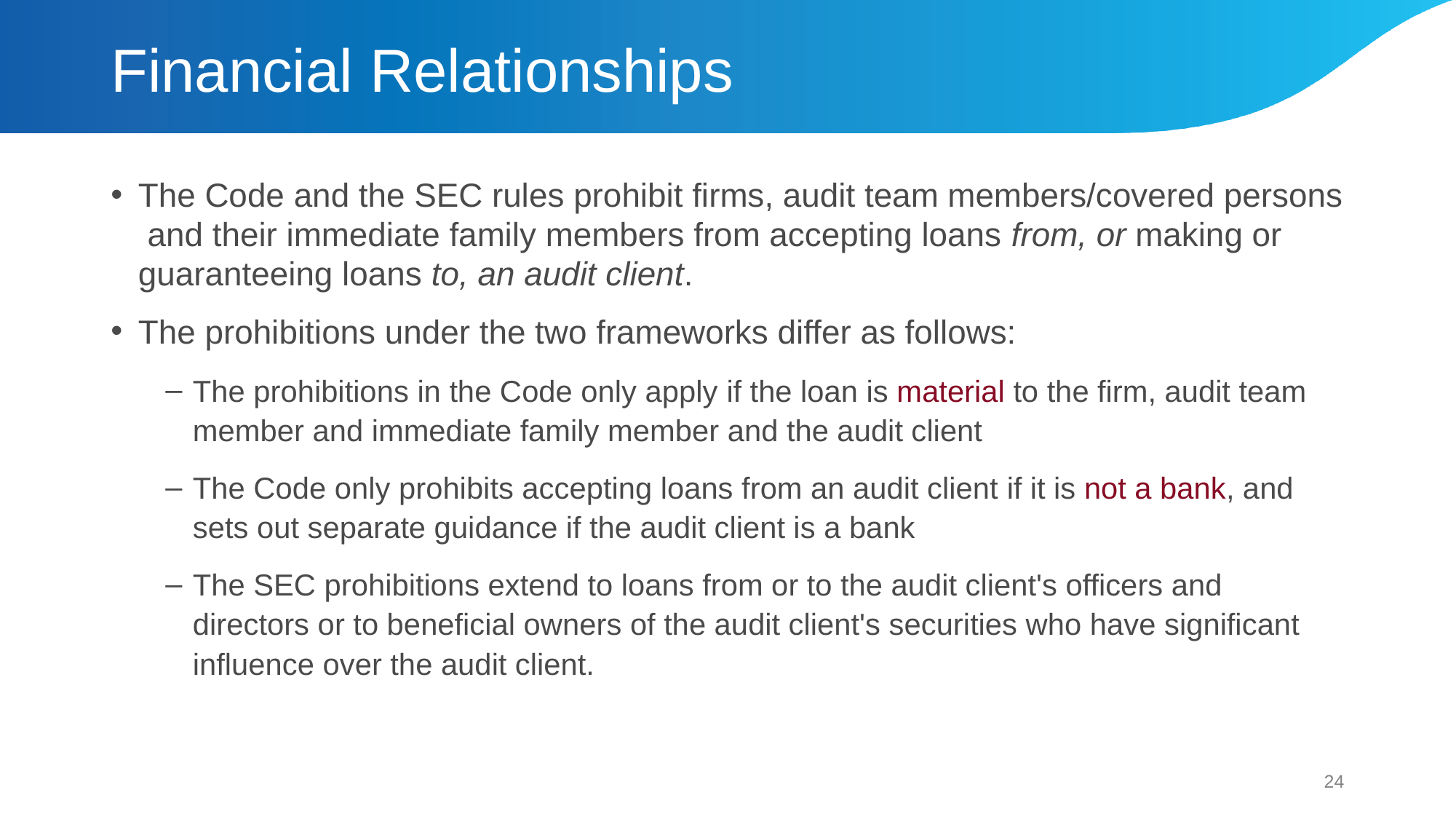

# Financial Relationships
The Code and the SEC rules prohibit firms, audit team members/covered persons  and their immediate family members from accepting loans from, or making or guaranteeing loans to, an audit client.
The prohibitions under the two frameworks differ as follows:
The prohibitions in the Code only apply if the loan is material to the firm, audit team member and immediate family member and the audit client
The Code only prohibits accepting loans from an audit client if it is not a bank, and sets out separate guidance if the audit client is a bank
The SEC prohibitions extend to loans from or to the audit client's officers and directors or to beneficial owners of the audit client's securities who have significant influence over the audit client.

24